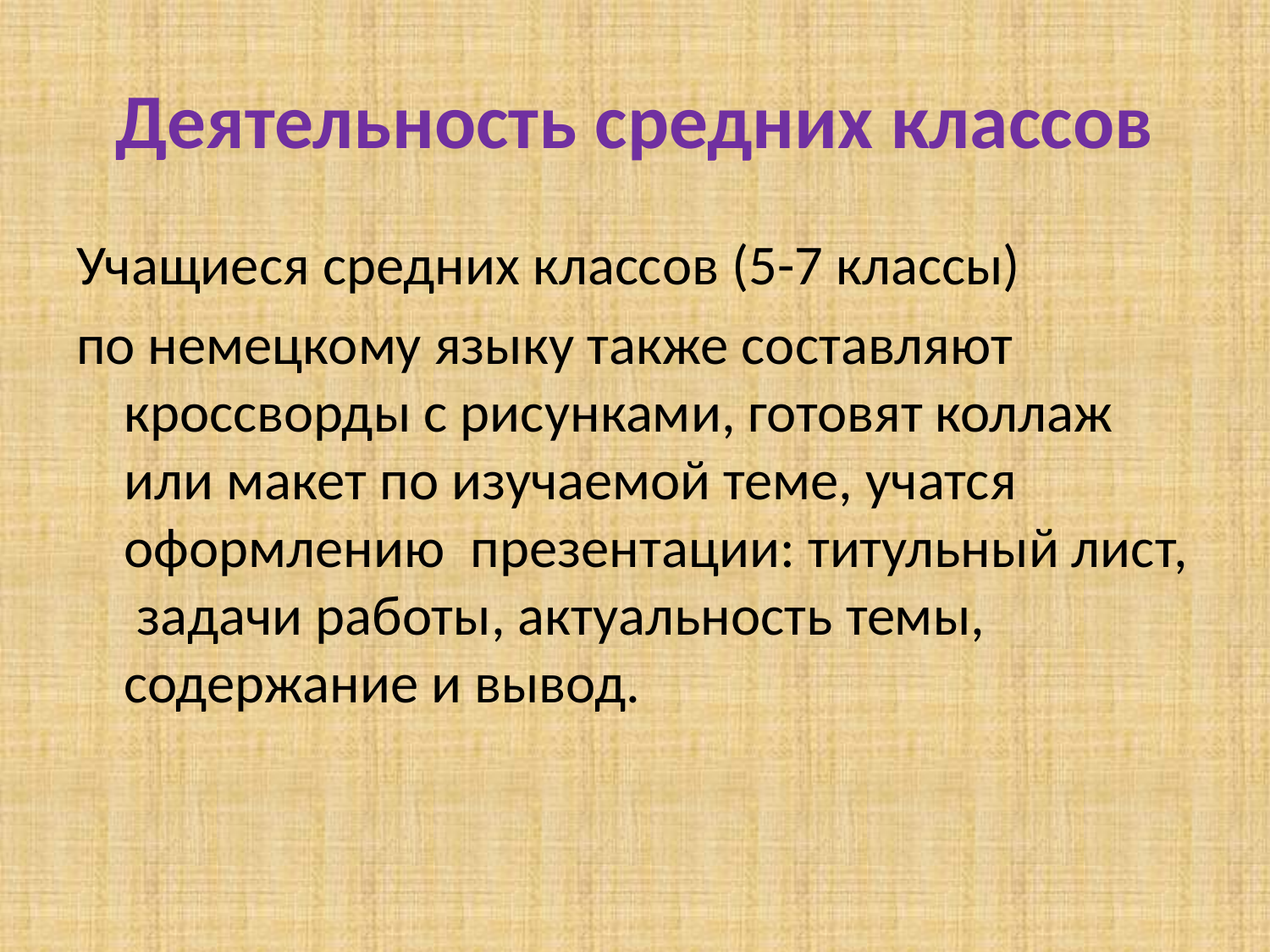

# Деятельность средних классов
Учащиеся средних классов (5-7 классы)
по немецкому языку также составляют кроссворды с рисунками, готовят коллаж или макет по изучаемой теме, учатся оформлению  презентации: титульный лист,  задачи работы, актуальность темы, содержание и вывод.